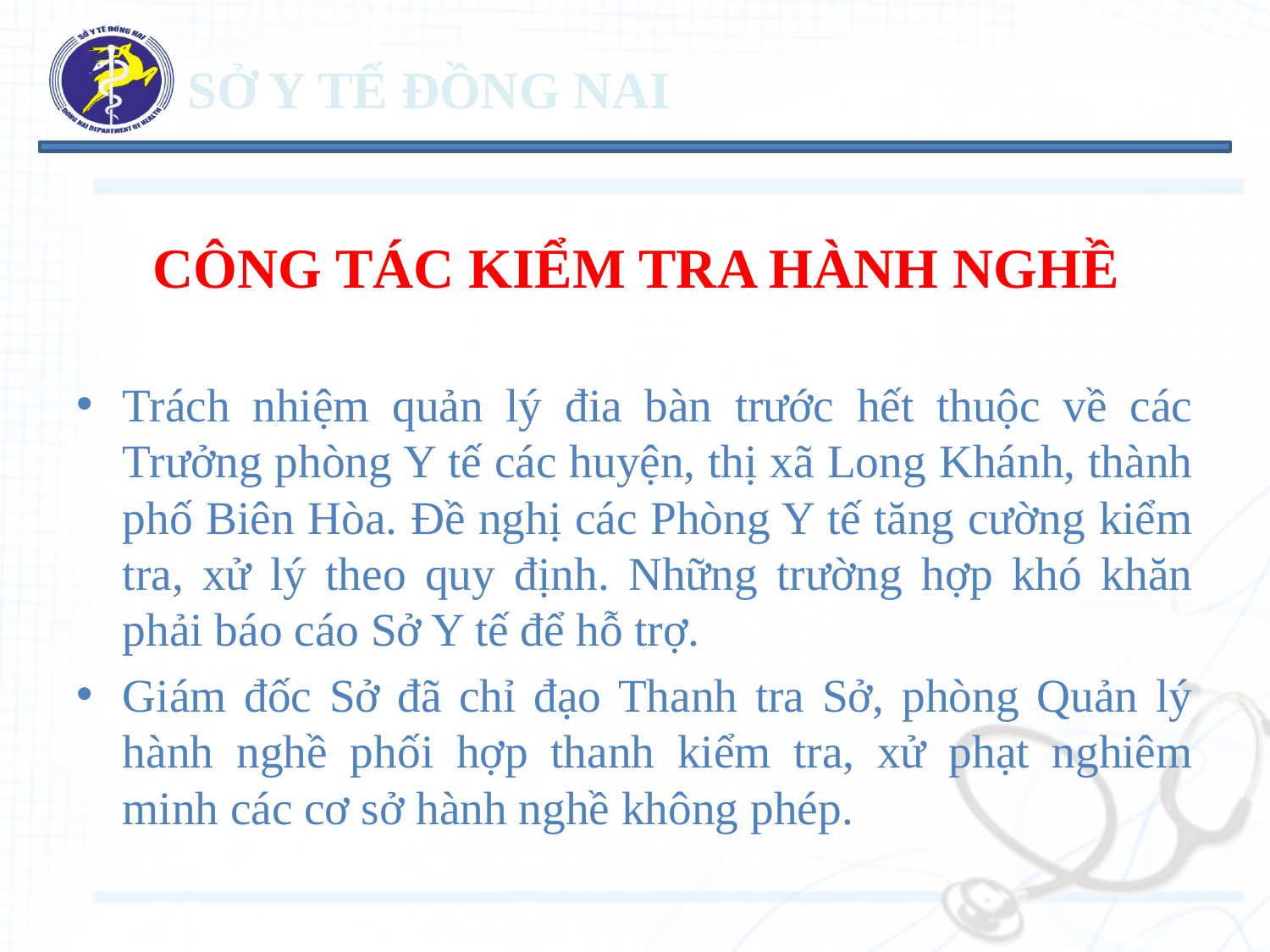

# CÔNG TÁC KIỂM TRA HÀNH NGHỀ
Trách nhiệm quản lý đia bàn trước hết thuộc về các Trưởng phòng Y tế các huyện, thị xã Long Khánh, thành phố Biên Hòa. Đề nghị các Phòng Y tế tăng cường kiểm tra, xử lý theo quy định. Những trường hợp khó khăn phải báo cáo Sở Y tế để hỗ trợ.
Giám đốc Sở đã chỉ đạo Thanh tra Sở, phòng Quản lý hành nghề phối hợp thanh kiểm tra, xử phạt nghiêm minh các cơ sở hành nghề không phép.